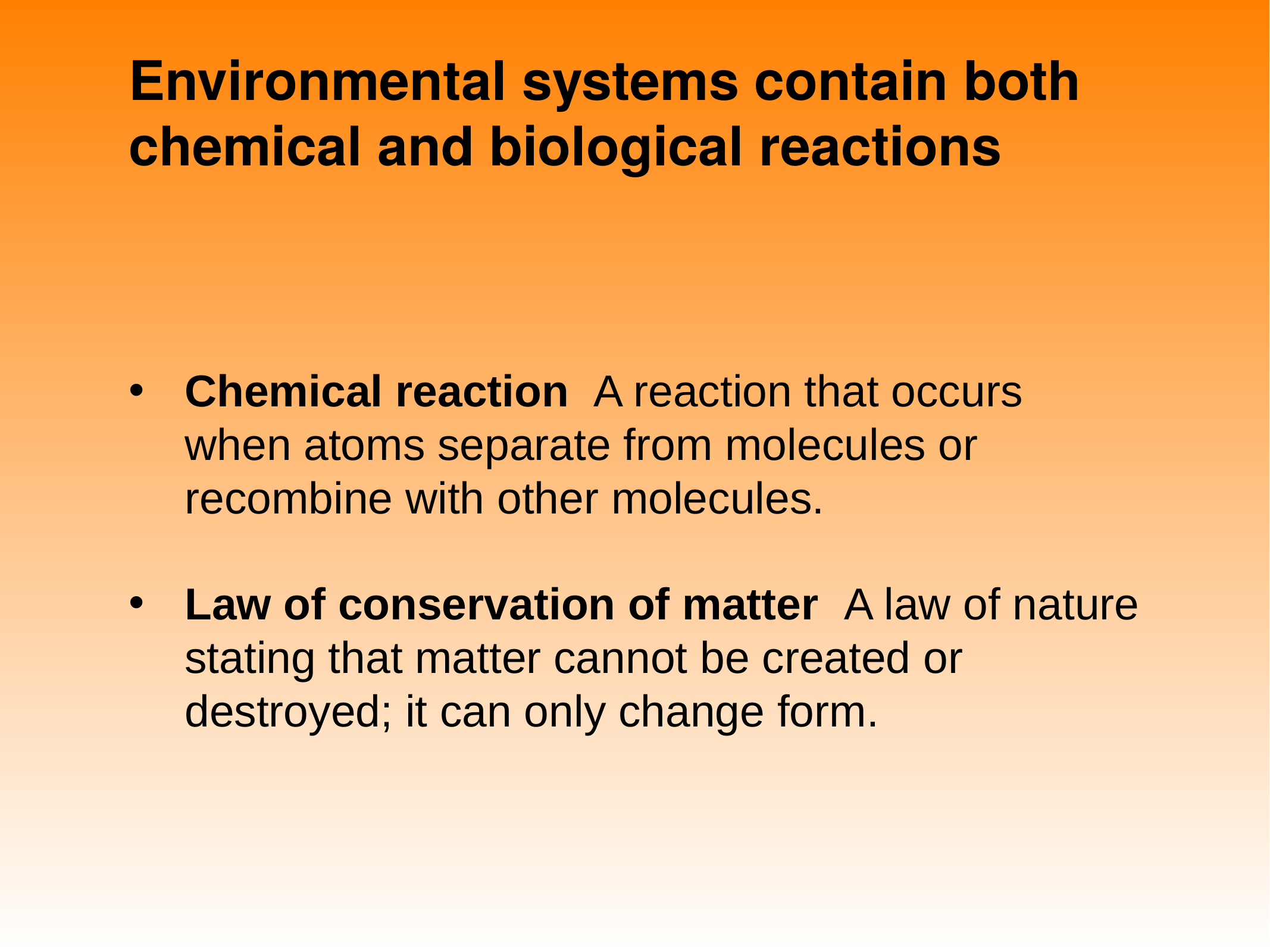

# Environmental systems contain both chemical and biological reactions
Chemical reaction  A reaction that occurs when atoms separate from molecules or recombine with other molecules.
Law of conservation of matter  A law of nature stating that matter cannot be created or destroyed; it can only change form.